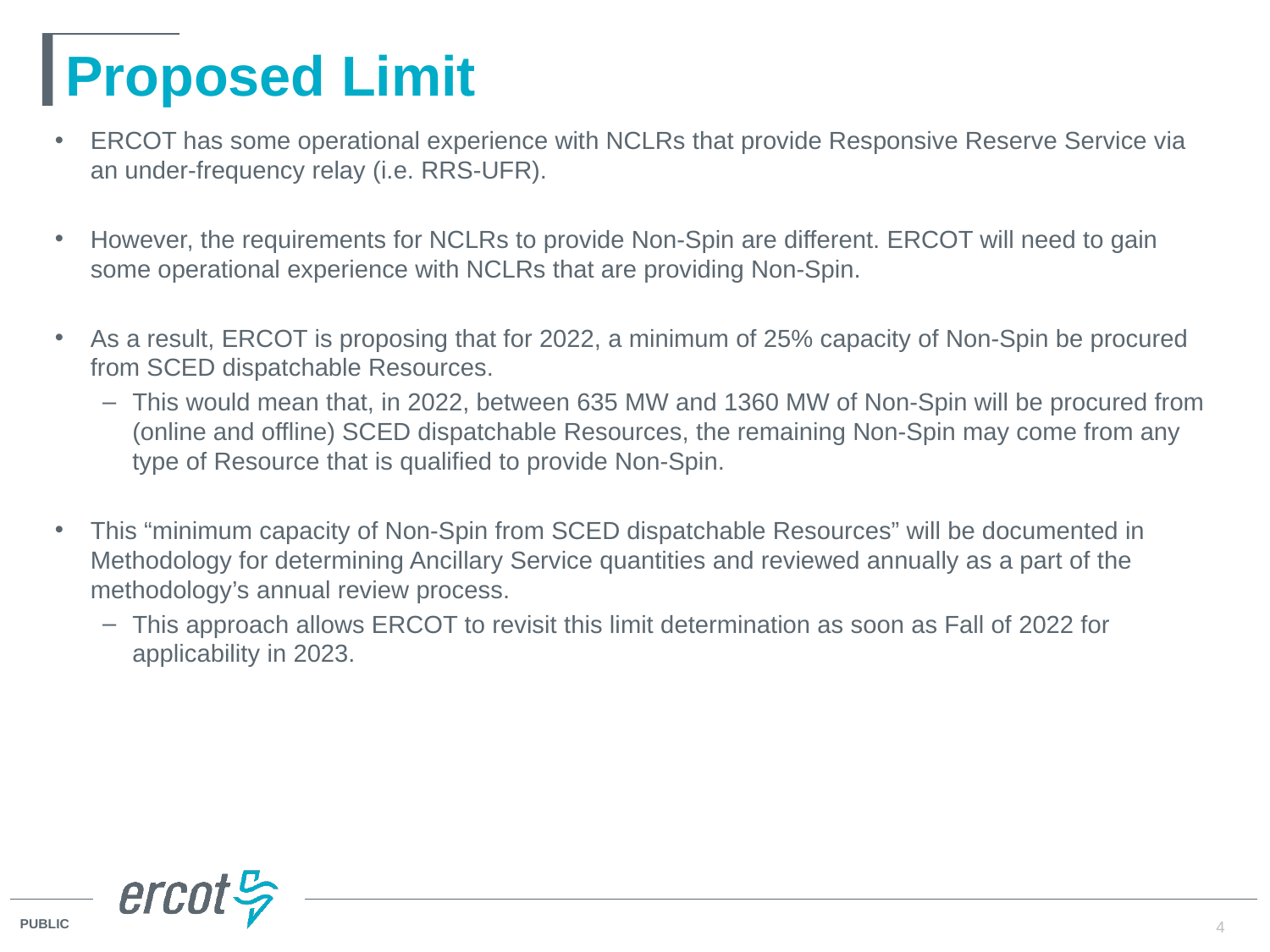

# Proposed Limit
ERCOT has some operational experience with NCLRs that provide Responsive Reserve Service via an under-frequency relay (i.e. RRS-UFR).

However, the requirements for NCLRs to provide Non-Spin are different. ERCOT will need to gain some operational experience with NCLRs that are providing Non-Spin.

As a result, ERCOT is proposing that for 2022, a minimum of 25% capacity of Non-Spin be procured from SCED dispatchable Resources.
This would mean that, in 2022, between 635 MW and 1360 MW of Non-Spin will be procured from (online and offline) SCED dispatchable Resources, the remaining Non-Spin may come from any type of Resource that is qualified to provide Non-Spin.

This “minimum capacity of Non-Spin from SCED dispatchable Resources” will be documented in Methodology for determining Ancillary Service quantities and reviewed annually as a part of the methodology’s annual review process.
This approach allows ERCOT to revisit this limit determination as soon as Fall of 2022 for applicability in 2023.
4